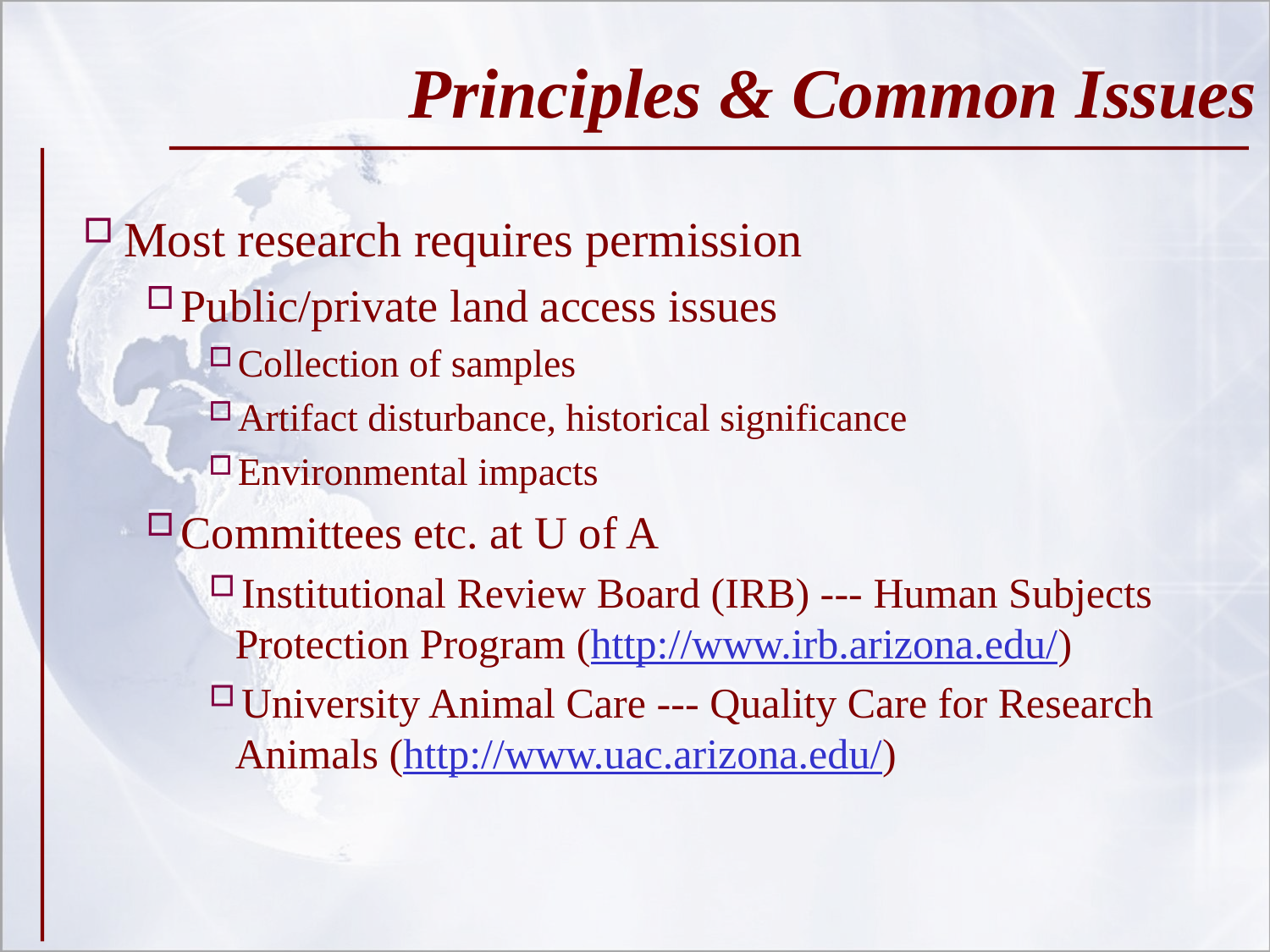

# Principles & Common Issues

Most research requires permission
Public/private land access issues
Collection of samples
Artifact disturbance, historical significance
Environmental impacts
Committees etc. at U of A
Institutional Review Board (IRB) --- Human Subjects Protection Program (http://www.irb.arizona.edu/)
University Animal Care --- Quality Care for Research Animals (http://www.uac.arizona.edu/)